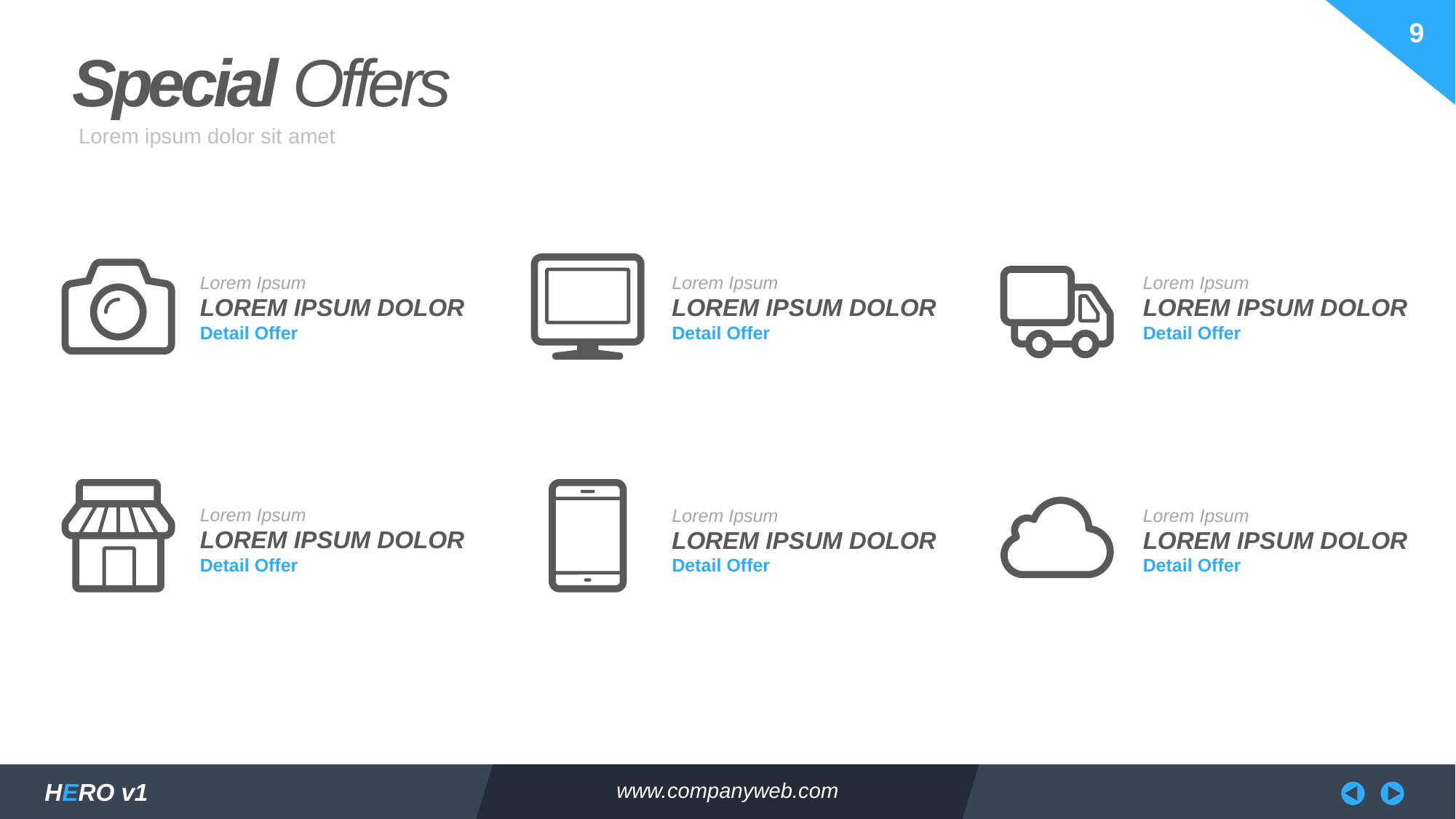

Special Offers
Lorem ipsum dolor sit amet

Lorem Ipsum
LOREM IPSUM DOLOR
Detail Offer
Lorem Ipsum
LOREM IPSUM DOLOR
Detail Offer
Lorem Ipsum
LOREM IPSUM DOLOR
Detail Offer

Lorem Ipsum
LOREM IPSUM DOLOR
Detail Offer

Lorem Ipsum
LOREM IPSUM DOLOR
Detail Offer
Lorem Ipsum
LOREM IPSUM DOLOR
Detail Offer